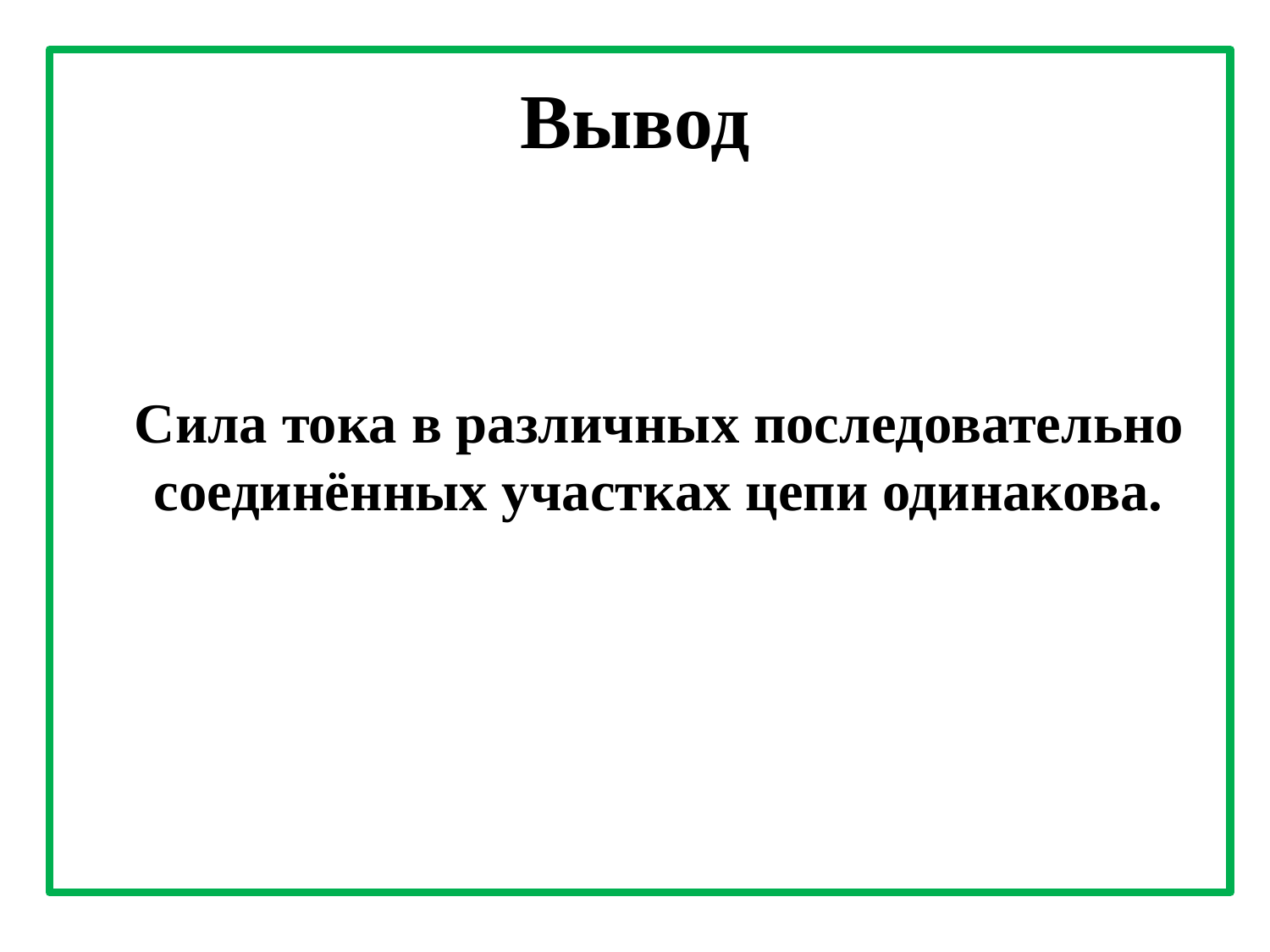

# Вывод

Сила тока в различных последовательно соединённых участках цепи одинакова.